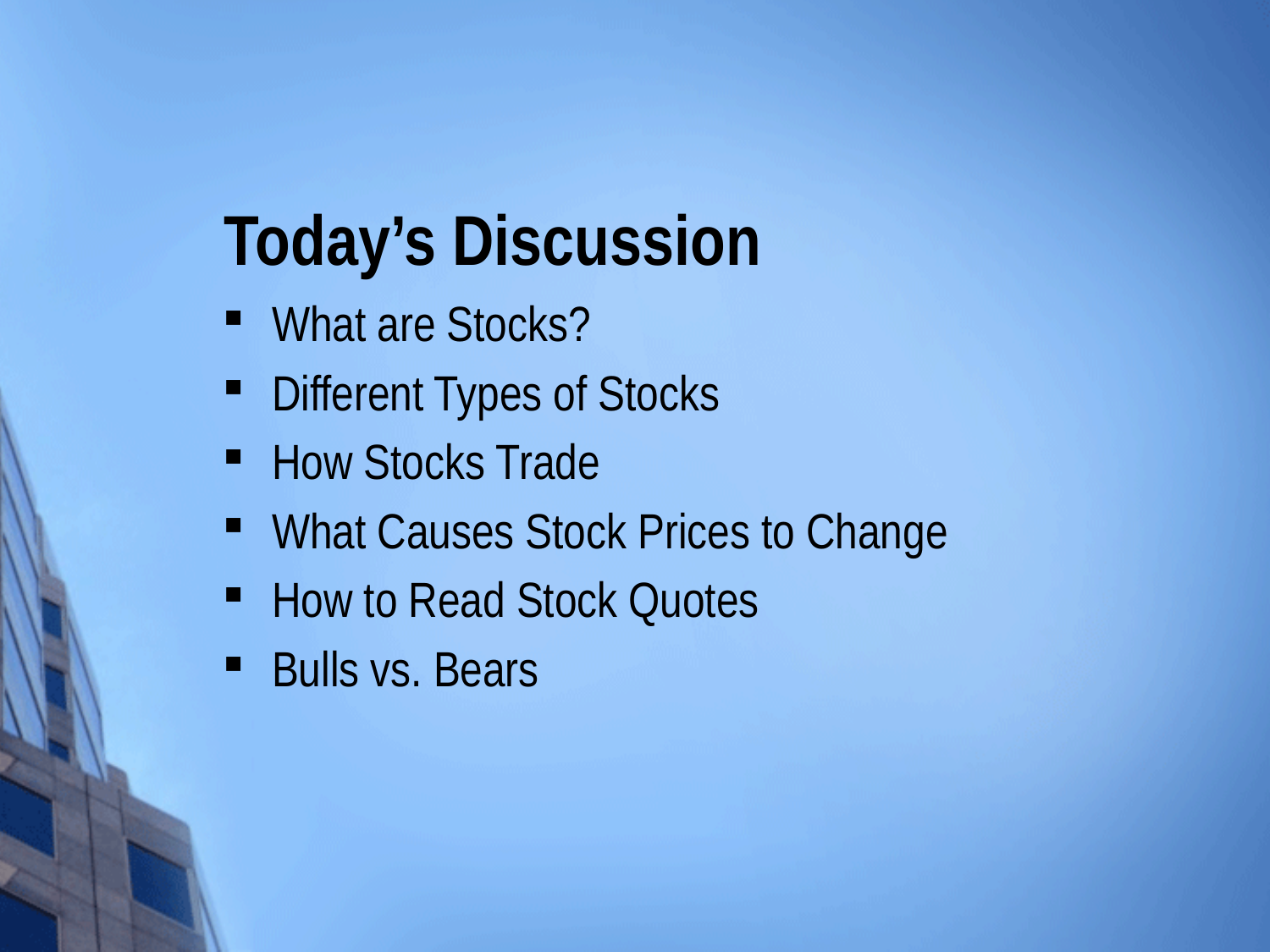

# Today’s Discussion
What are Stocks?
Different Types of Stocks
How Stocks Trade
What Causes Stock Prices to Change
How to Read Stock Quotes
Bulls vs. Bears